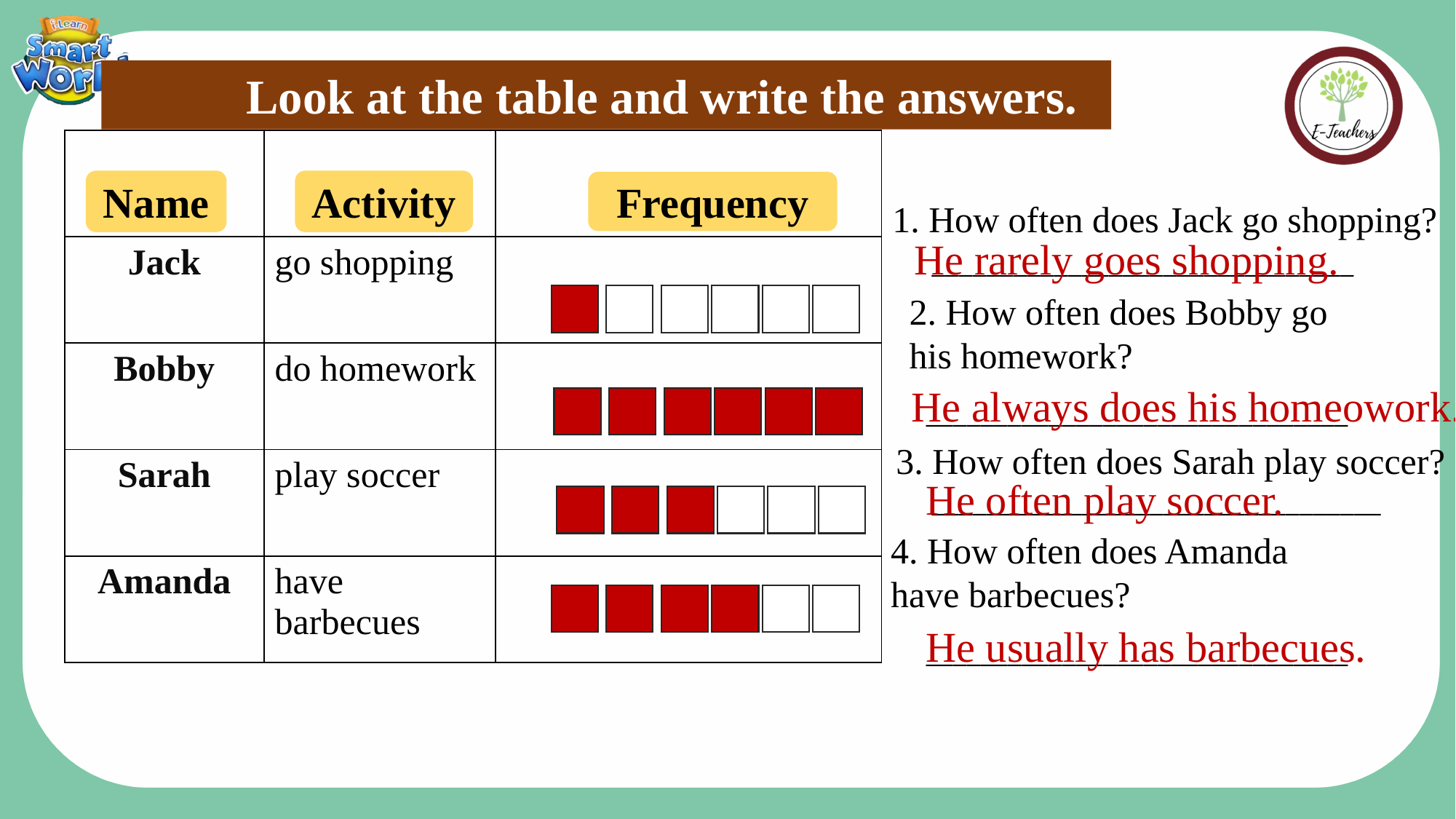

Look at the table and write the answers.
|  |  |  |
| --- | --- | --- |
| Jack | go shopping |  |
| Bobby | do homework |  |
| Sarah | play soccer |  |
| Amanda | have barbecues |  |
Name
Activity
Frequency
1. How often does Jack go shopping?
He rarely goes shopping.
_______________________________
2. How often does Bobby go
his homework?

He always does his homeowork.

_______________________________
3. How often does Sarah play soccer?
He often play soccer.
_________________________________

4. How often does Amanda
have barbecues?

He usually has barbecues.
_______________________________